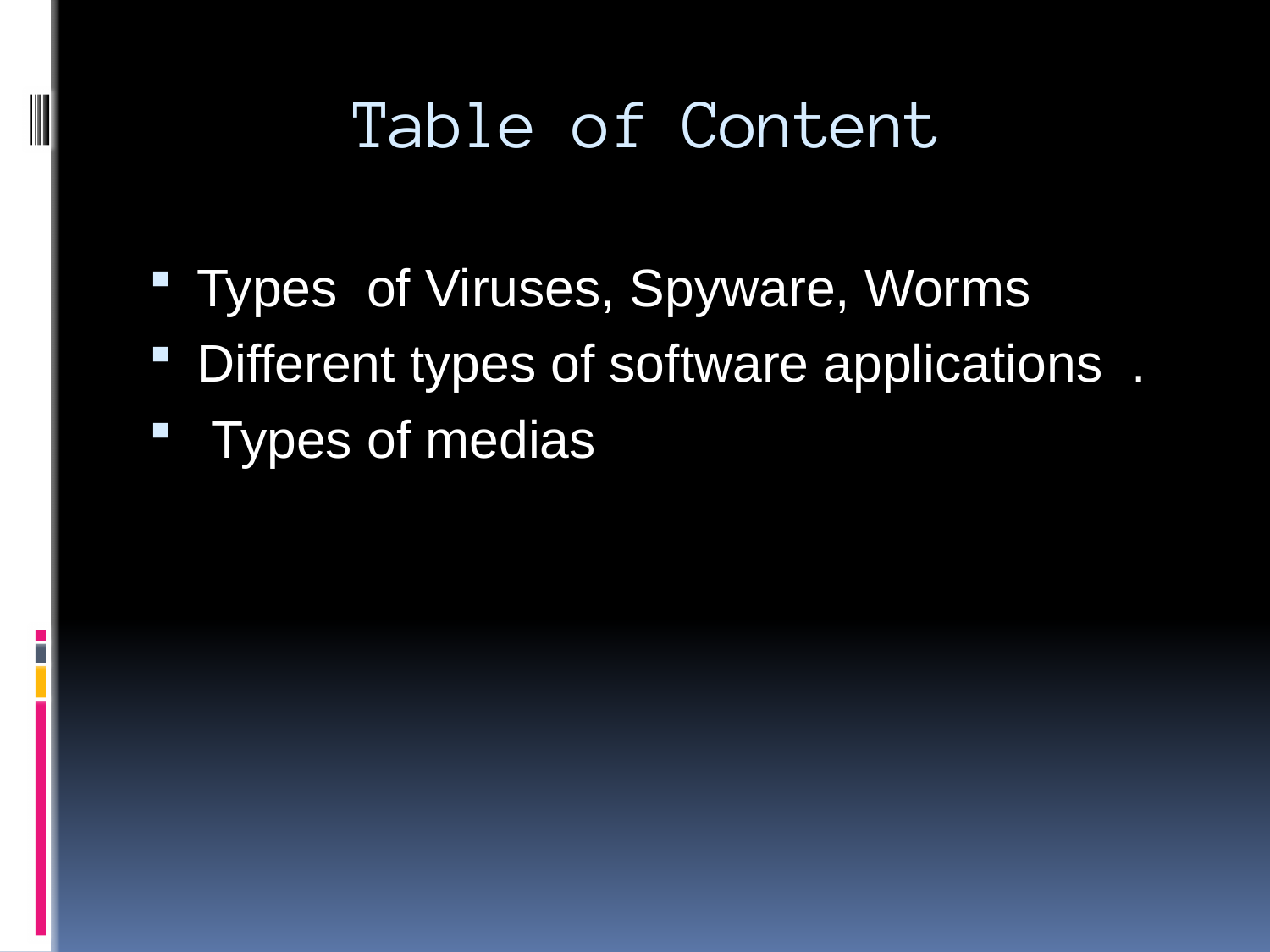

# Table of Content
Types  of Viruses, Spyware, Worms
Different types of software applications  .
 Types of medias